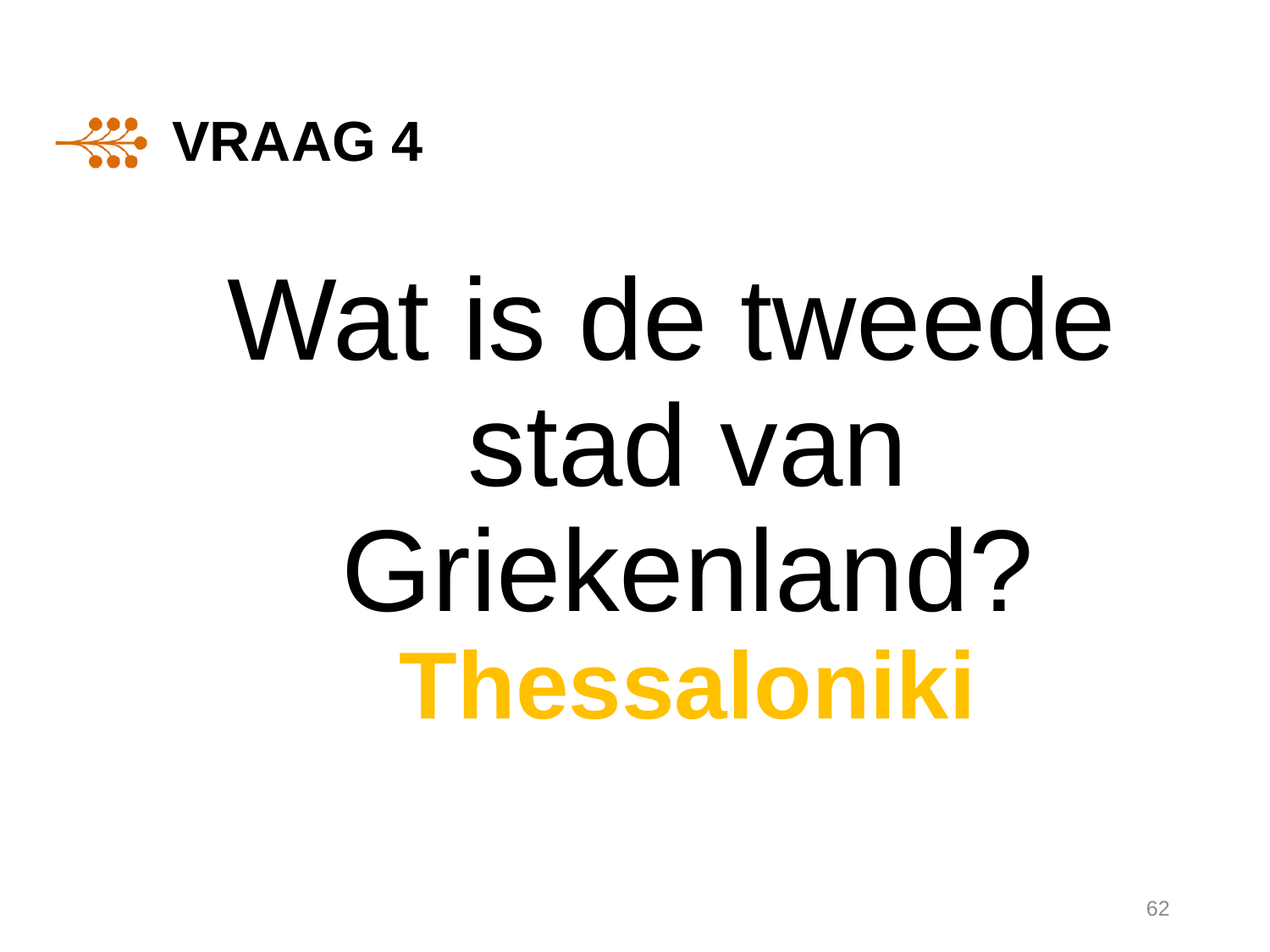

# Vraag 4
Wat is de tweede stad van Griekenland?
Thessaloniki
62